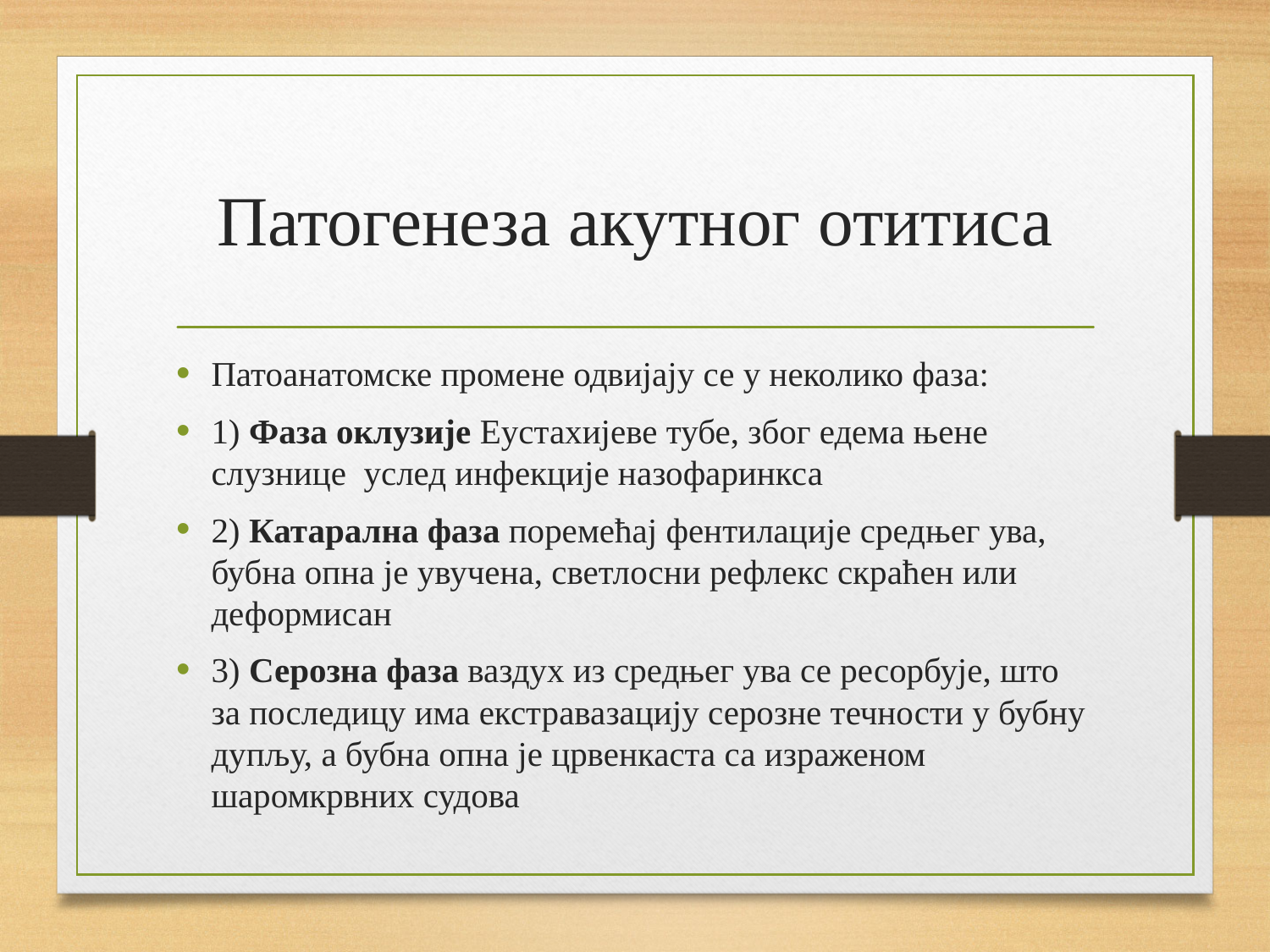

# Патогенеза акутног отитиса
Патоанатомске промене одвијају се у неколико фаза:
1) Фаза оклузије Еустахијеве тубе, због едема њене слузнице  услед инфекције назофаринкса
2) Катарална фаза поремећај фентилације средњег ува, бубна опна је увучена, светлосни рефлекс скраћен или деформисан
3) Серозна фаза ваздух из средњег ува се ресорбује, што за последицу има екстравазацију серозне течности у бубну дупљу, а бубна опна је црвенкаста са израженом шаромкрвних судова